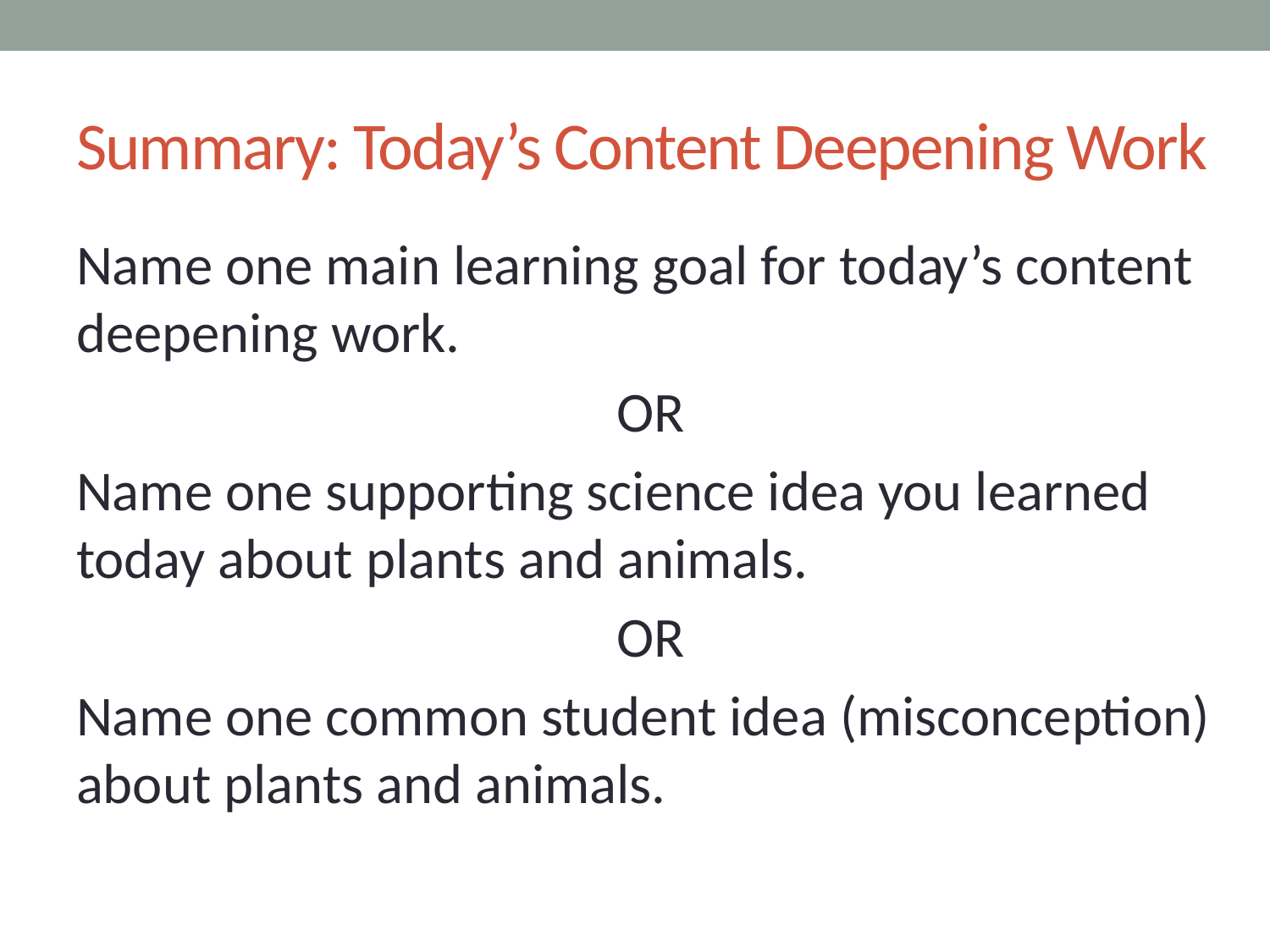

# Summary: Today’s Content Deepening Work
Name one main learning goal for today’s content deepening work.
OR
Name one supporting science idea you learned today about plants and animals.
OR
Name one common student idea (misconception) about plants and animals.